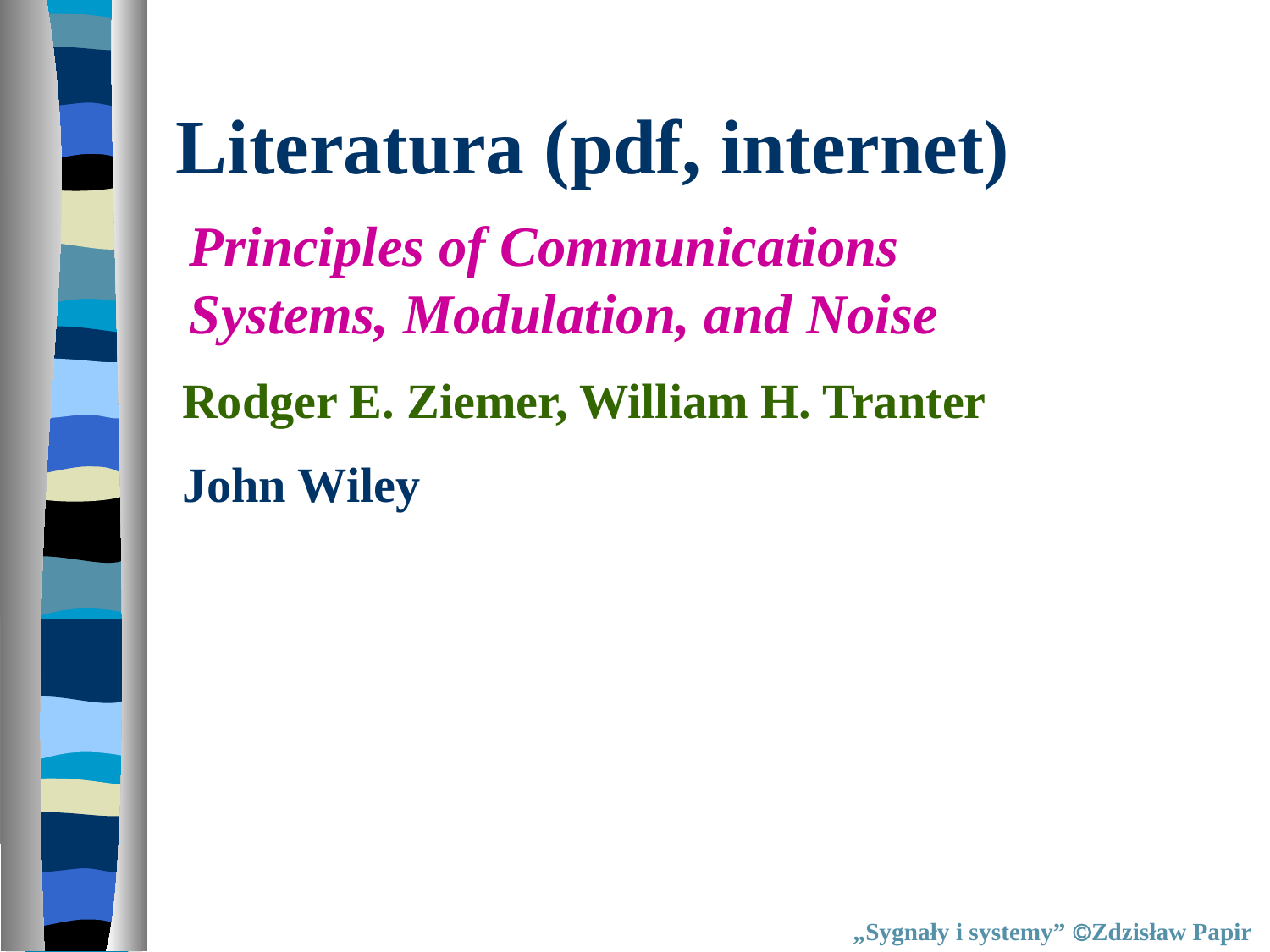

# Literatura (pdf, internet)
Principles of Communications
Systems, Modulation, and Noise
Rodger E. Ziemer, William H. Tranter
John Wiley
„Sygnały i systemy” ©Zdzisław Papir